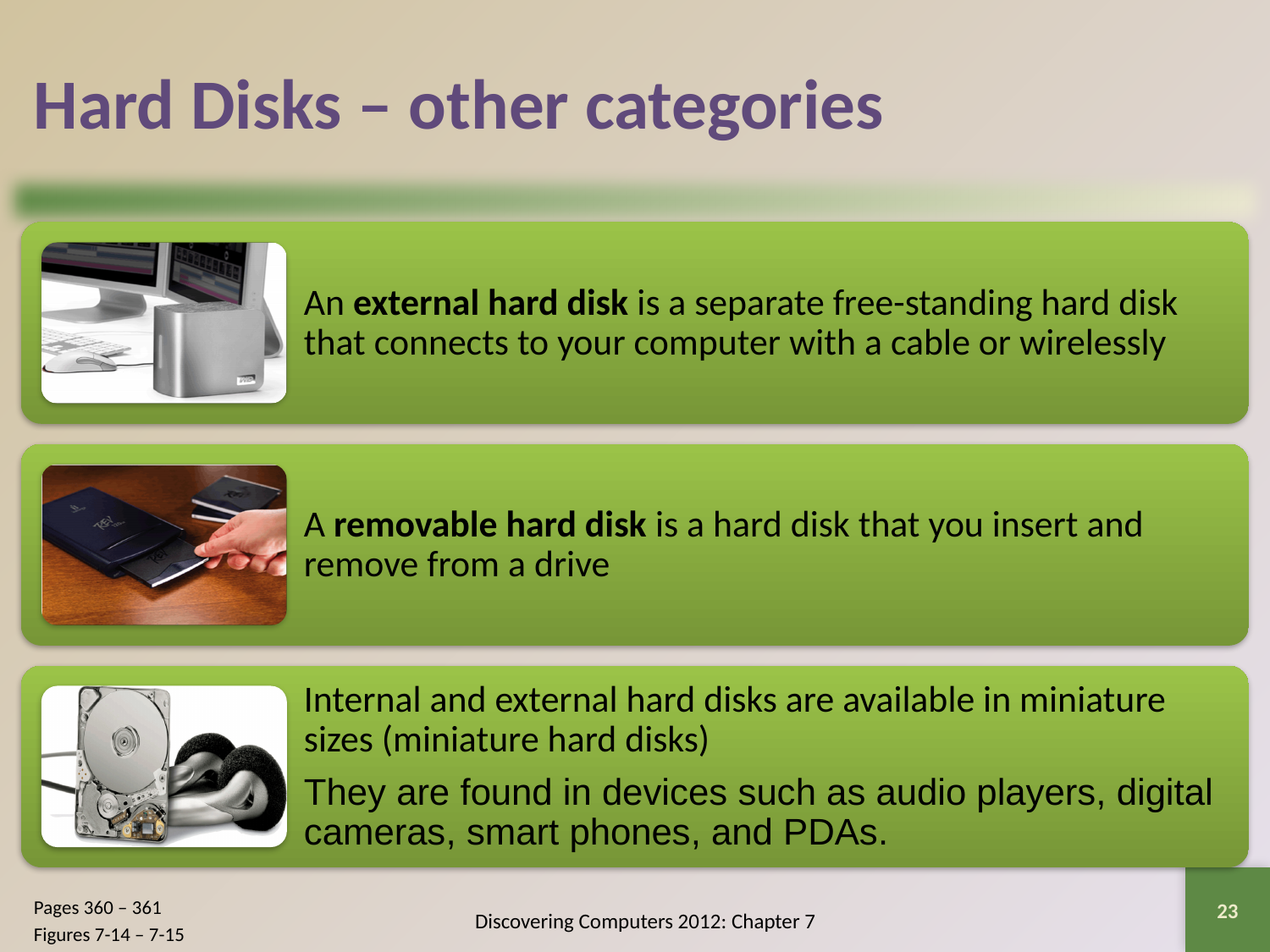

# Hard Disks – other categories
An external hard disk is a separate free-standing hard disk that connects to your computer with a cable or wirelessly
A removable hard disk is a hard disk that you insert and remove from a drive
Internal and external hard disks are available in miniature sizes (miniature hard disks)
They are found in devices such as audio players, digital cameras, smart phones, and PDAs.
23
Pages 360 – 361
Figures 7-14 – 7-15
Discovering Computers 2012: Chapter 7